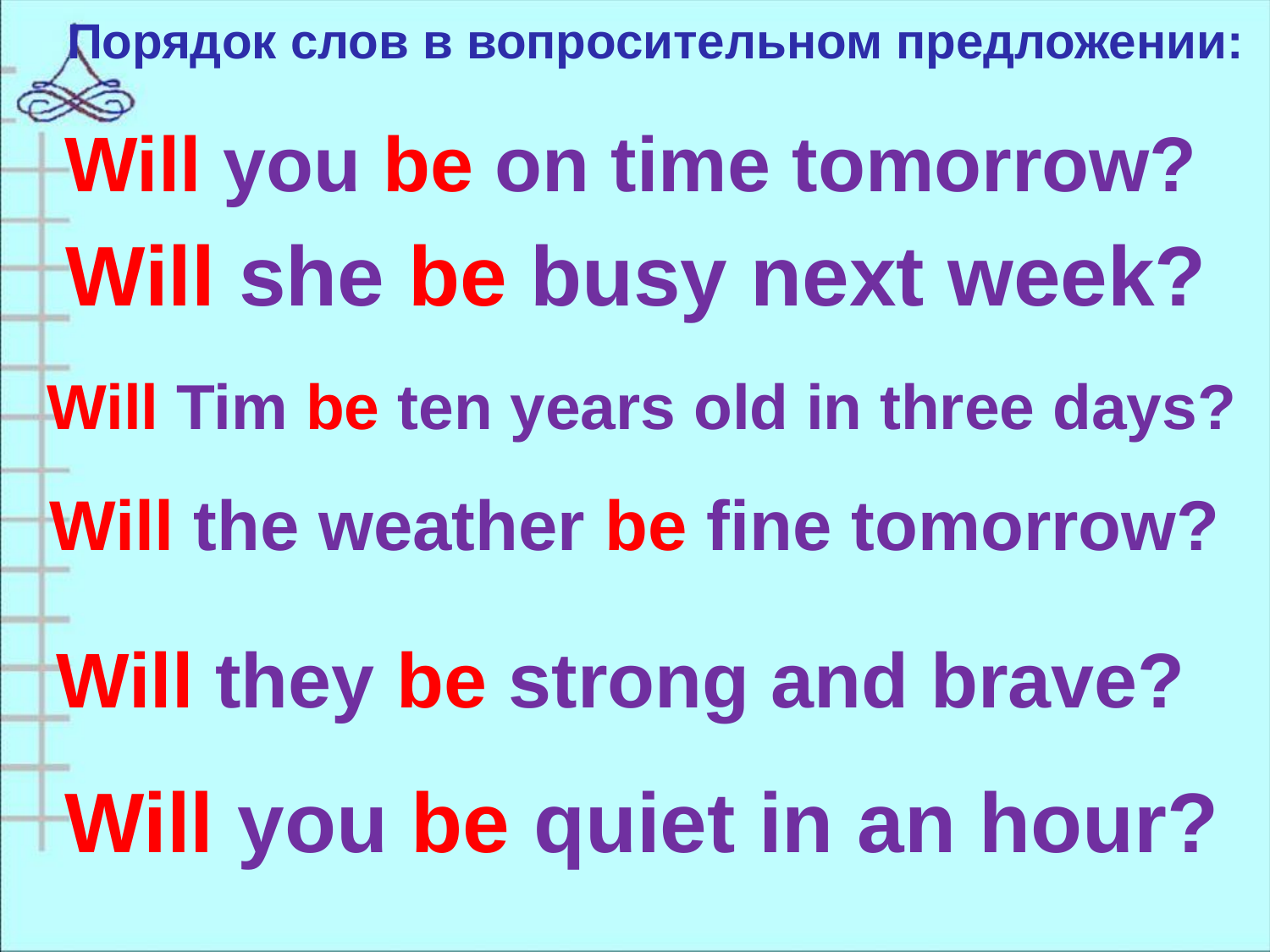

Порядок слов в вопросительном предложении:
Will you be on time tomorrow?
Will she be busy next week?
Will Tim be ten years old in three days?
Will the weather be fine tomorrow?
Will they be strong and brave?
Will you be quiet in an hour?